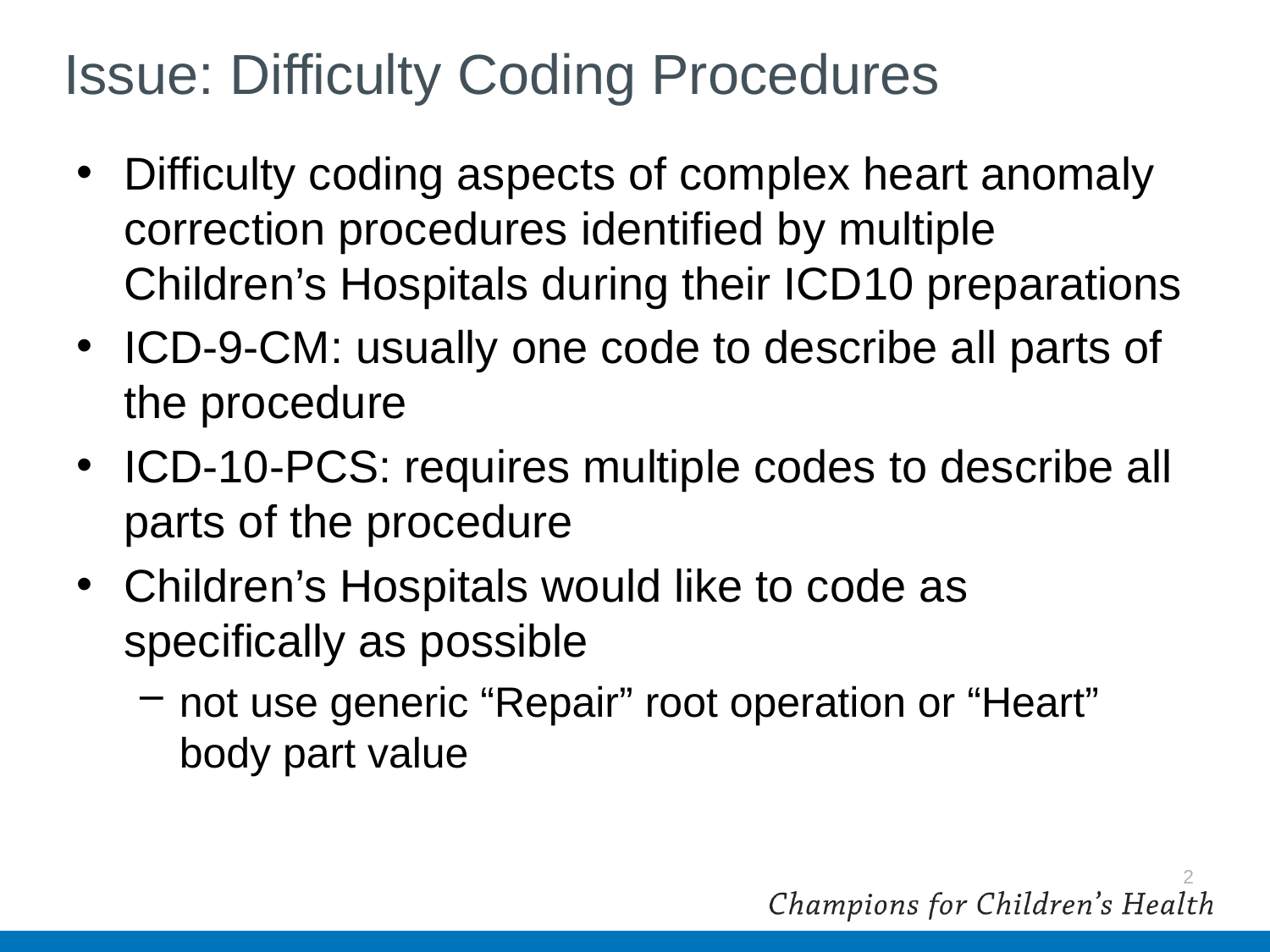

# Issue: Difficulty Coding Procedures
Difficulty coding aspects of complex heart anomaly correction procedures identified by multiple Children’s Hospitals during their ICD10 preparations
ICD-9-CM: usually one code to describe all parts of the procedure
ICD-10-PCS: requires multiple codes to describe all parts of the procedure
Children’s Hospitals would like to code as specifically as possible
not use generic “Repair” root operation or “Heart” body part value
2